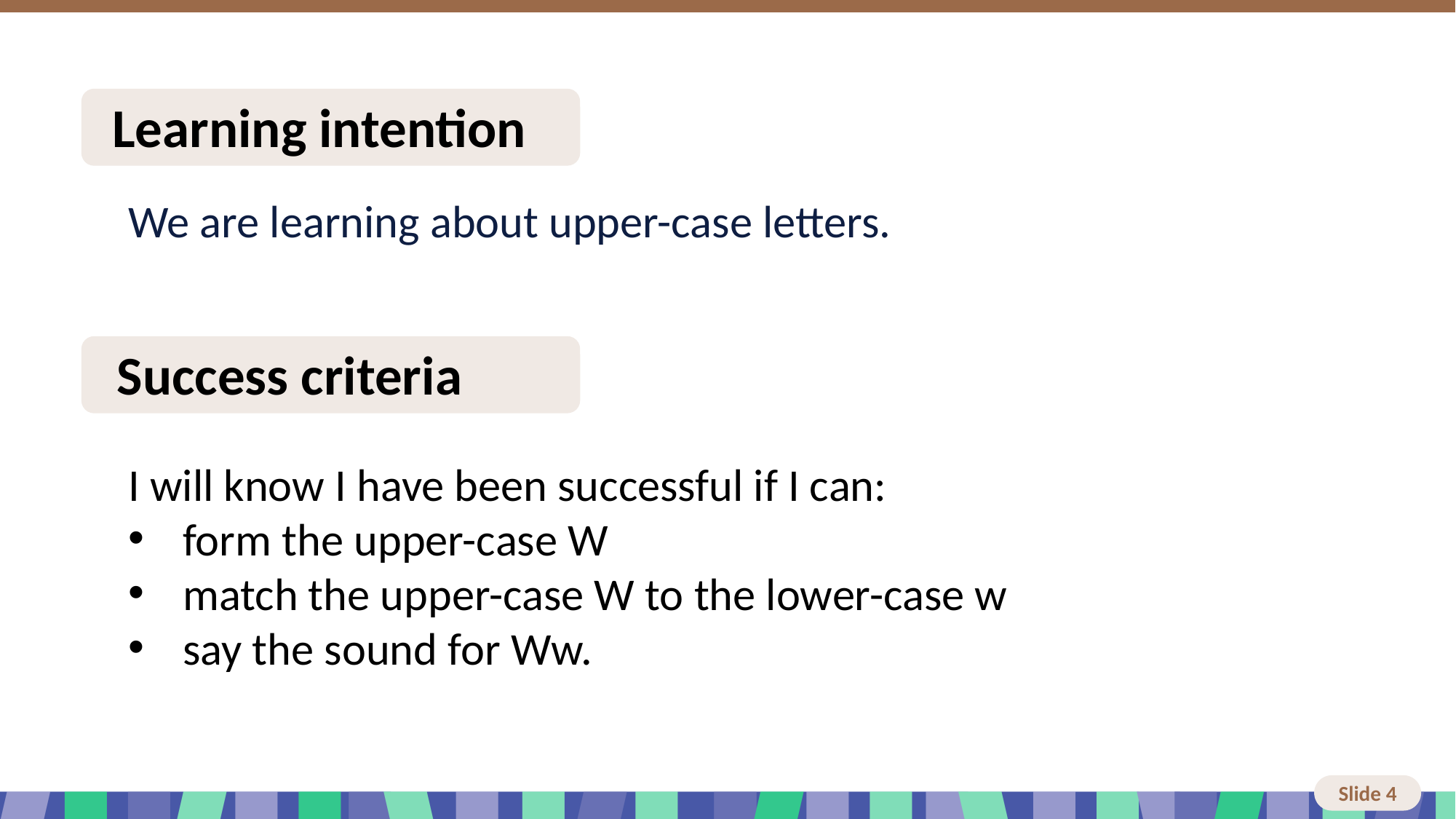

# Slide 4 Learning intention and success criteria
We are learning about upper-case letters.

I will know I have been successful if I can:
form the upper-case W
match the upper-case W to the lower-case w
say the sound for Ww.